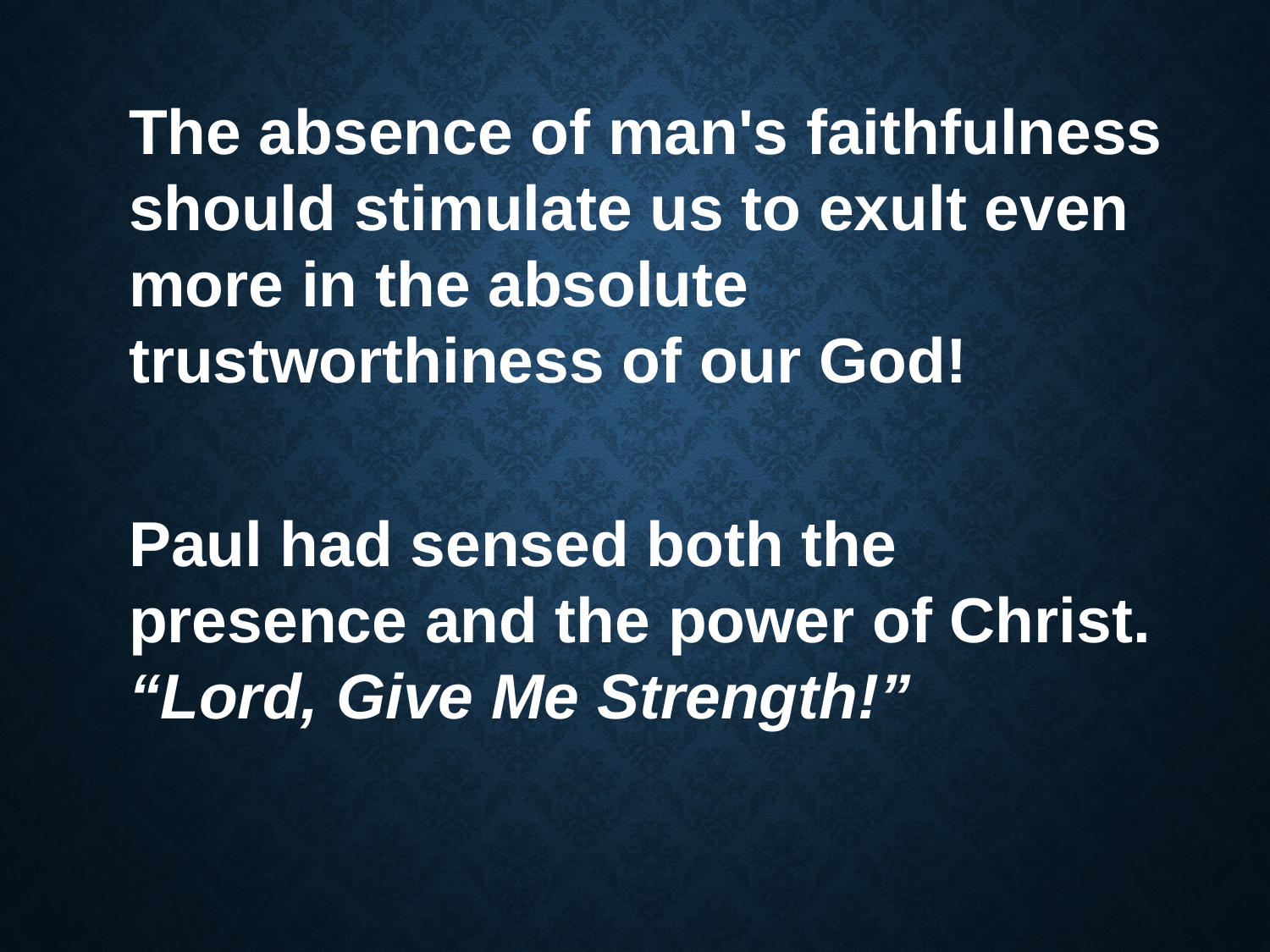

The absence of man's faithfulness should stimulate us to exult even more in the absolute trustworthiness of our God!
Paul had sensed both the presence and the power of Christ.
“Lord, Give Me Strength!”